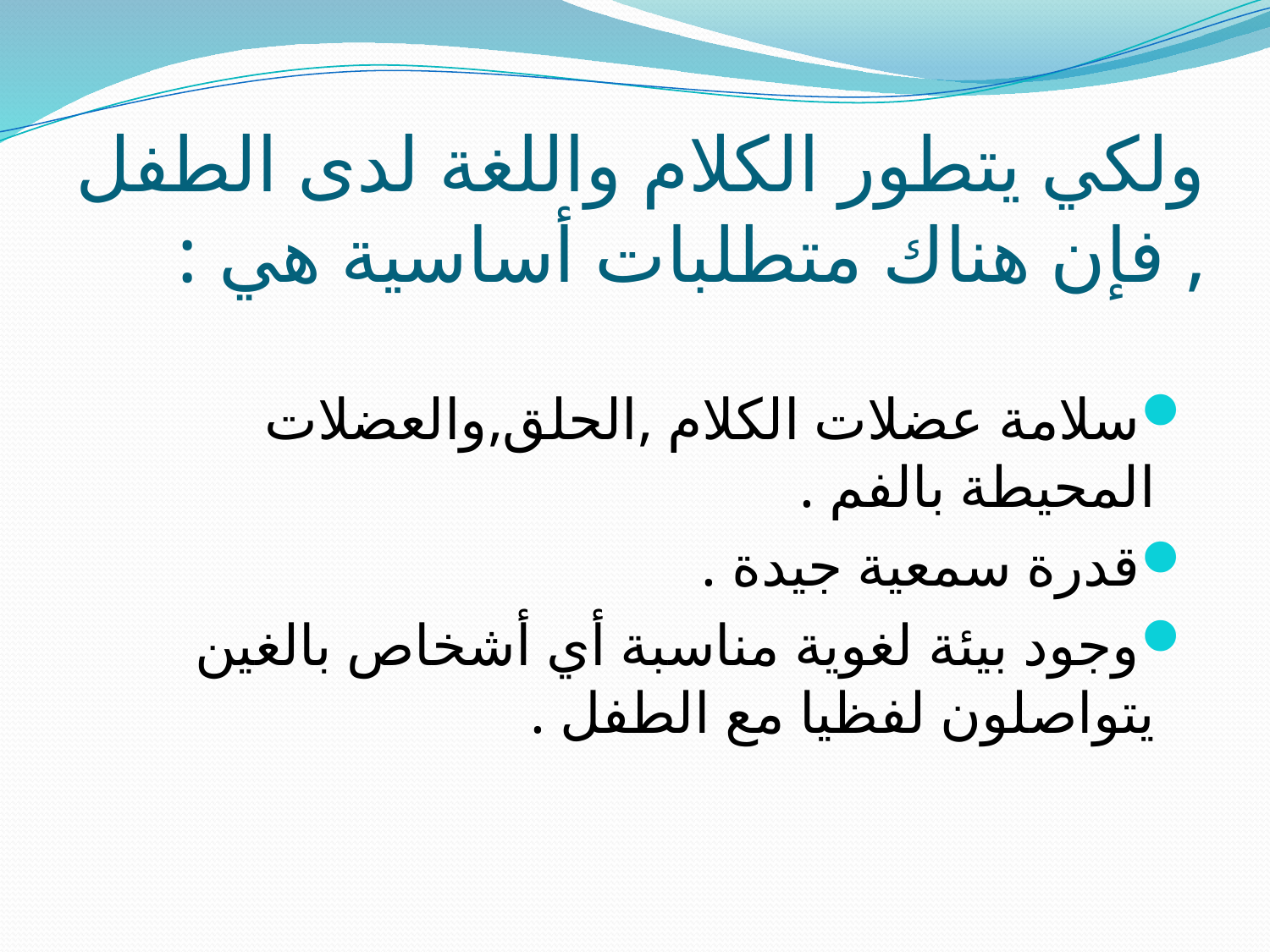

# ولكي يتطور الكلام واللغة لدى الطفل , فإن هناك متطلبات أساسية هي :
سلامة عضلات الكلام ,الحلق,والعضلات المحيطة بالفم .
قدرة سمعية جيدة .
وجود بيئة لغوية مناسبة أي أشخاص بالغين يتواصلون لفظيا مع الطفل .